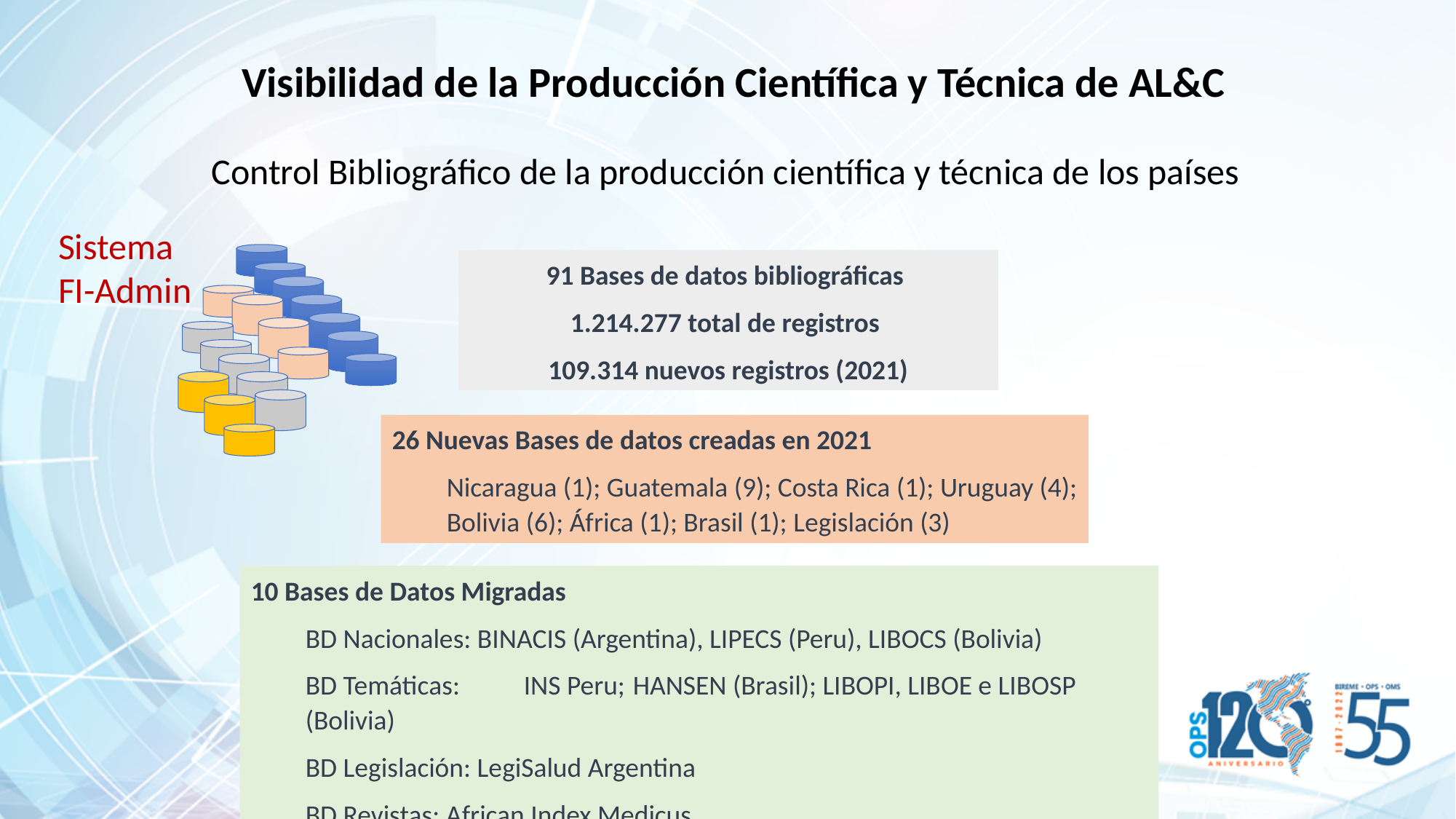

Visibilidad de la Producción Científica y Técnica de AL&C
Control Bibliográfico de la producción científica y técnica de los países
Sistema
FI-Admin

91 Bases de datos bibliográficas
1.214.277 total de registros
109.314 nuevos registros (2021)

26 Nuevas Bases de datos creadas en 2021
Nicaragua (1); Guatemala (9); Costa Rica (1); Uruguay (4); Bolivia (6); África (1); Brasil (1); Legislación (3)

10 Bases de Datos Migradas
BD Nacionales: BINACIS (Argentina), LIPECS (Peru), LIBOCS (Bolivia)
BD Temáticas: 	INS Peru; 	HANSEN (Brasil); LIBOPI, LIBOE e LIBOSP (Bolivia)
BD Legislación: LegiSalud Argentina
BD Revistas: African Index Medicus